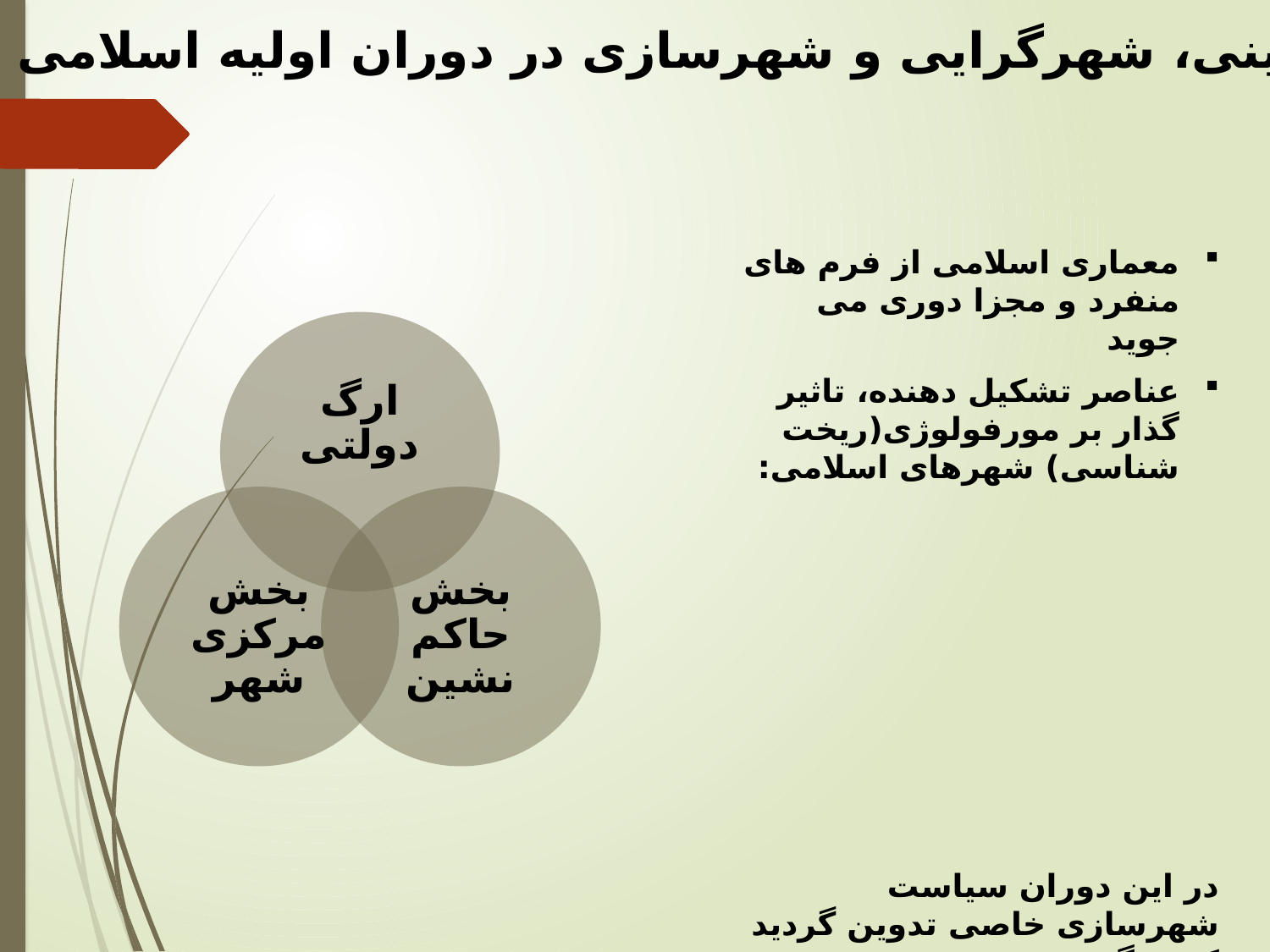

شهرنشینی، شهرگرایی و شهرسازی در دوران اولیه اسلامی
معماری اسلامی از فرم های منفرد و مجزا دوری می جوید
عناصر تشکیل دهنده، تاثیر گذار بر مورفولوژی(ریخت شناسی) شهرهای اسلامی:

در این دوران سیاست شهرسازی خاصی تدوین گردید که دوگونه بود:
1. شهرهای قدیمی 2. شهرهای نوبنیاد
ارگ دولتی
بخش حاکم نشین
بخش مرکزی شهر